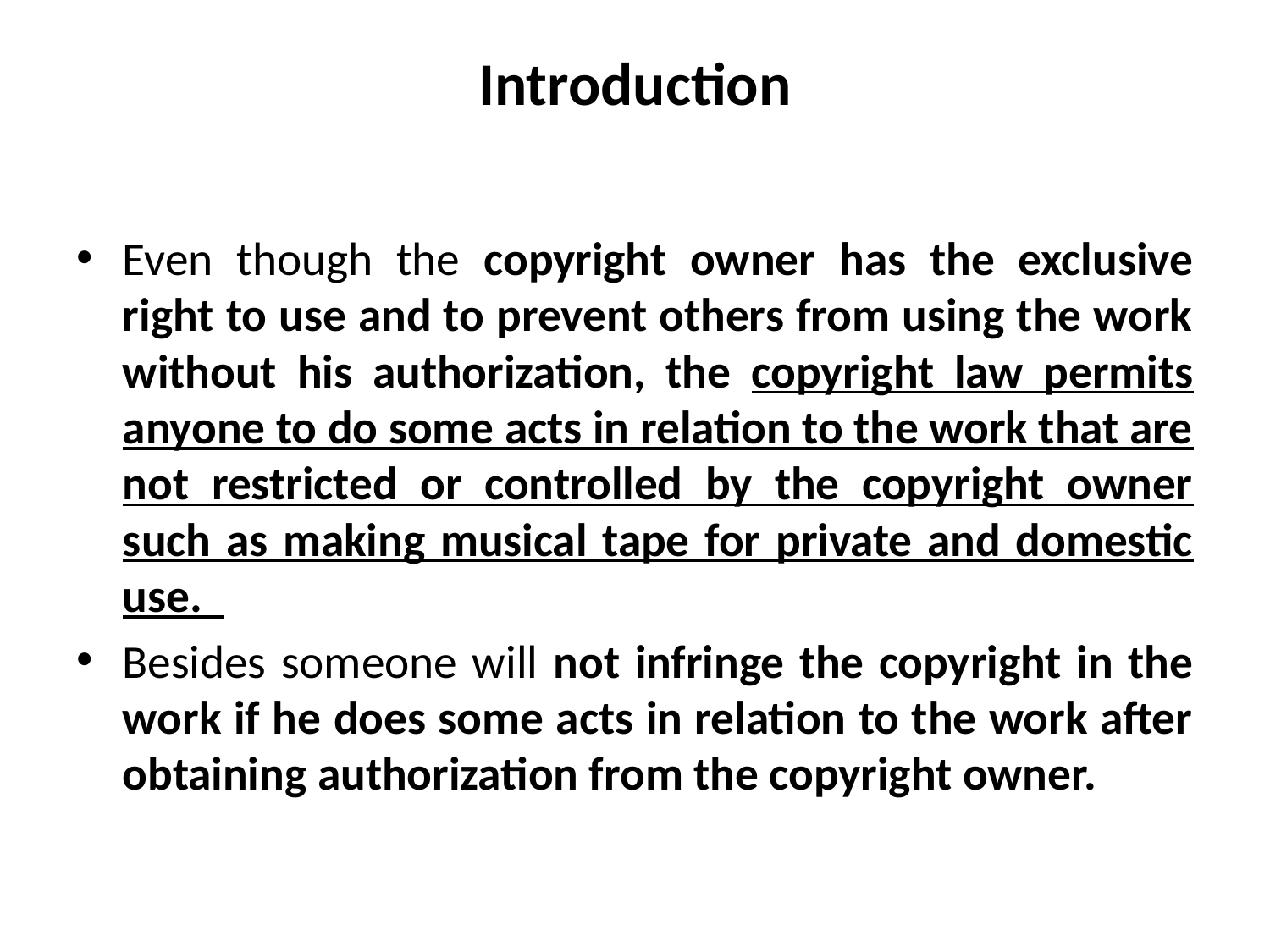

# Introduction
Even though the copyright owner has the exclusive right to use and to prevent others from using the work without his authorization, the copyright law permits anyone to do some acts in relation to the work that are not restricted or controlled by the copyright owner such as making musical tape for private and domestic use.
Besides someone will not infringe the copyright in the work if he does some acts in relation to the work after obtaining authorization from the copyright owner.